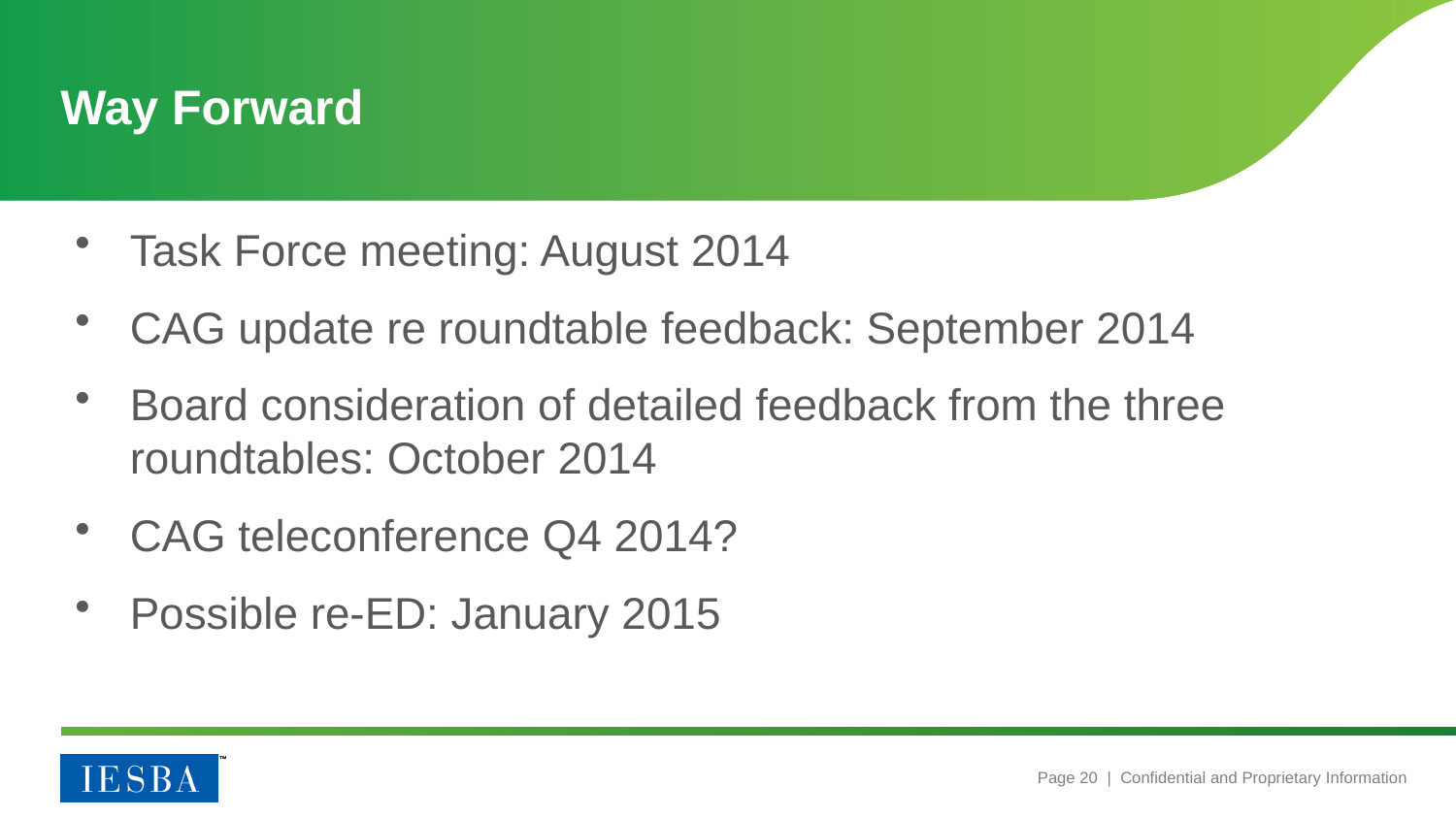

# Way Forward
Task Force meeting: August 2014
CAG update re roundtable feedback: September 2014
Board consideration of detailed feedback from the three roundtables: October 2014
CAG teleconference Q4 2014?
Possible re-ED: January 2015